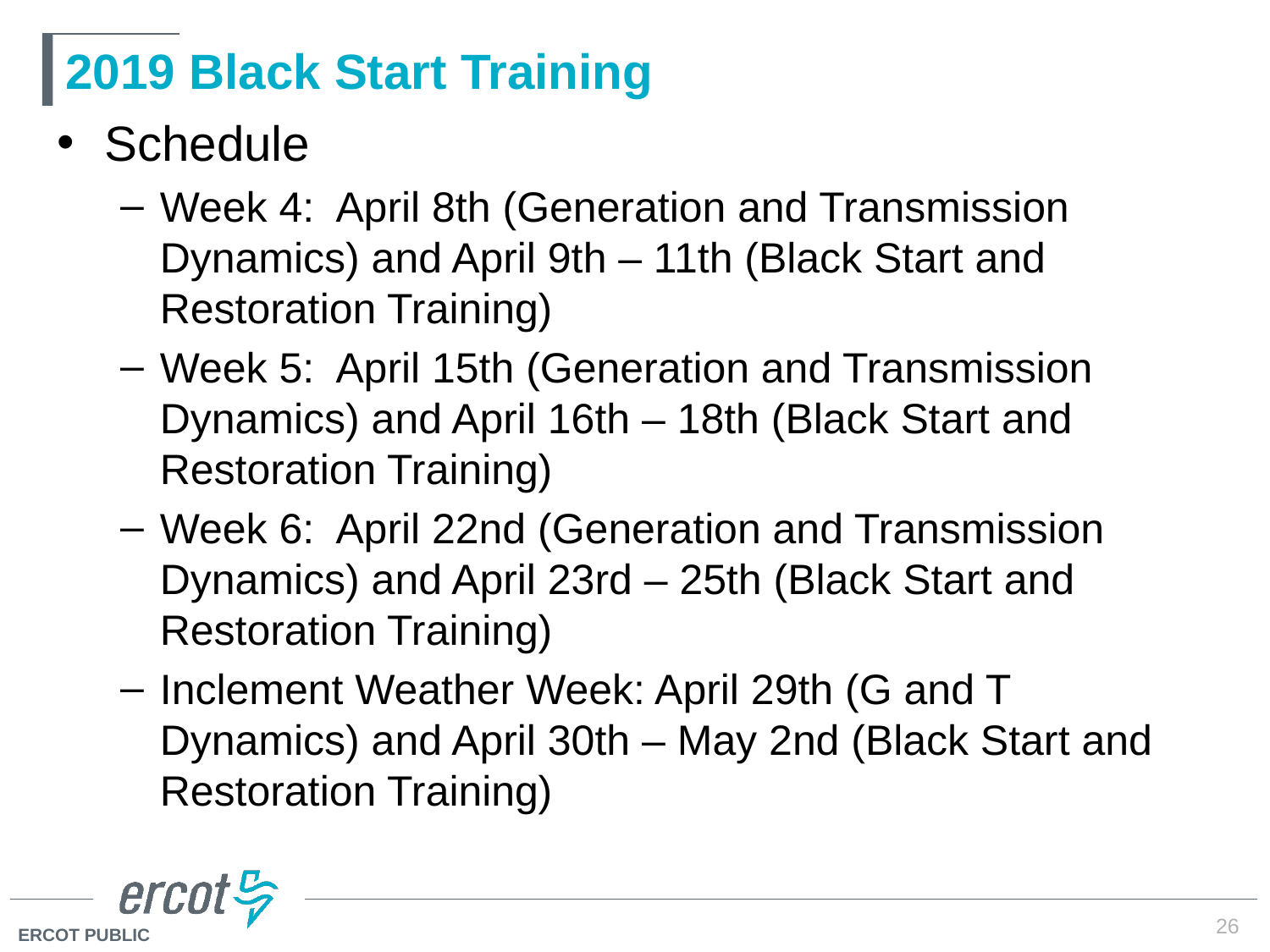

# 2019 Black Start Training
Schedule
Week 4:  April 8th (Generation and Transmission Dynamics) and April 9th – 11th (Black Start and Restoration Training)
Week 5:  April 15th (Generation and Transmission Dynamics) and April 16th – 18th (Black Start and Restoration Training)
Week 6:  April 22nd (Generation and Transmission Dynamics) and April 23rd – 25th (Black Start and Restoration Training)
Inclement Weather Week: April 29th (G and T Dynamics) and April 30th – May 2nd (Black Start and Restoration Training)
26